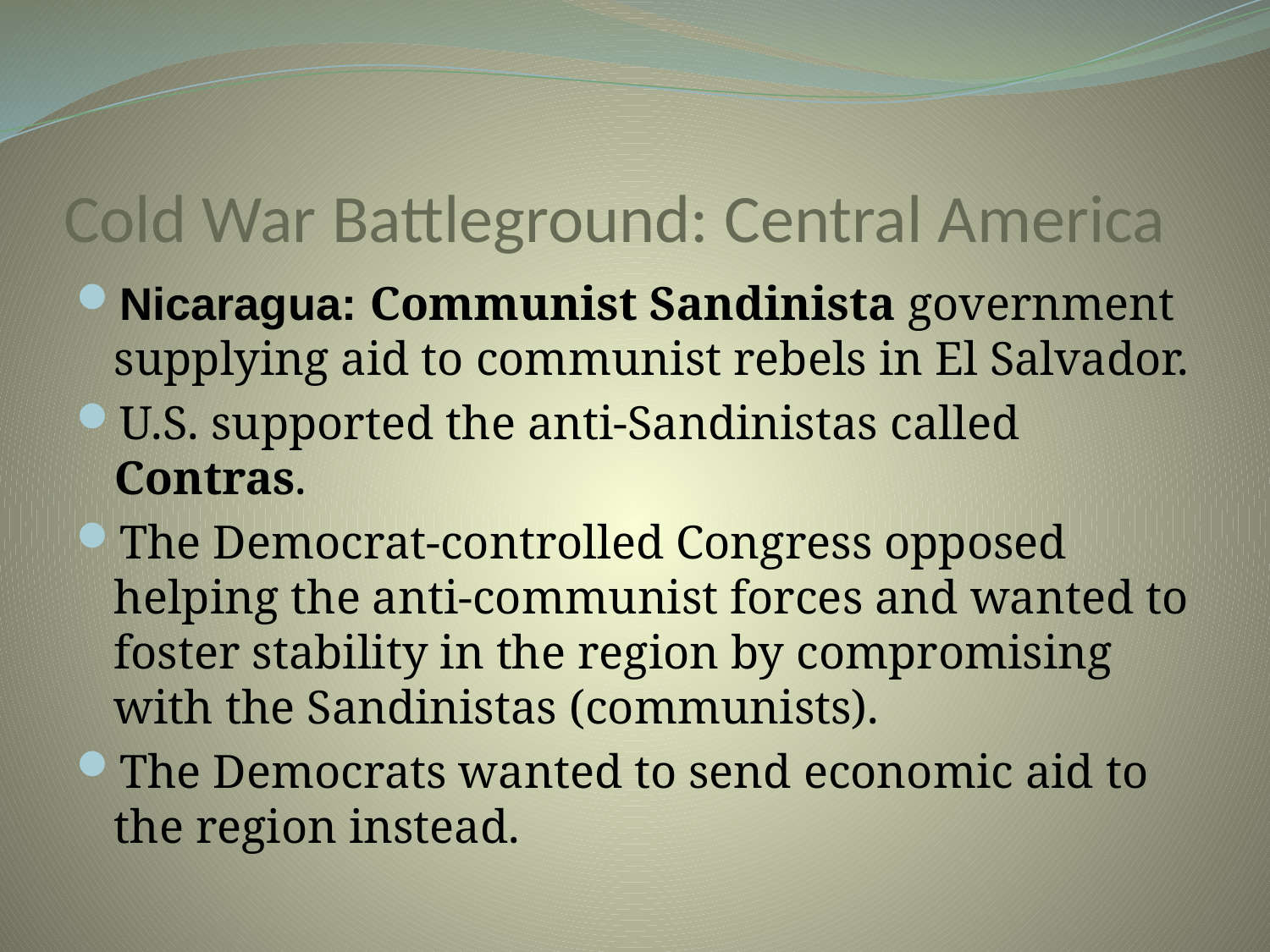

# Cold War Battleground: Central America
Nicaragua: Communist Sandinista government supplying aid to communist rebels in El Salvador.
U.S. supported the anti-Sandinistas called Contras.
The Democrat-controlled Congress opposed helping the anti-communist forces and wanted to foster stability in the region by compromising with the Sandinistas (communists).
The Democrats wanted to send economic aid to the region instead.